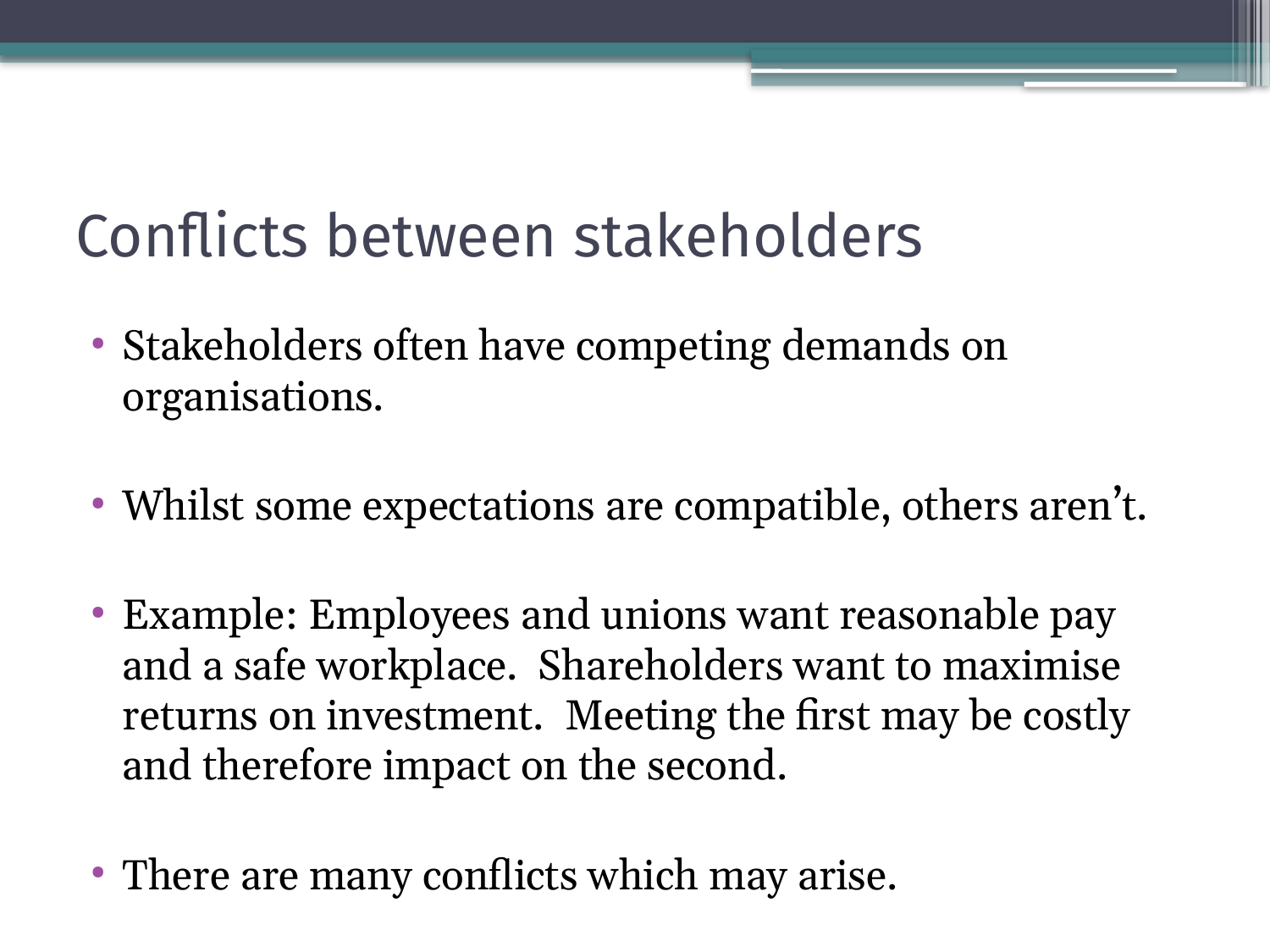

# Conflicts between stakeholders
Stakeholders often have competing demands on organisations.

Whilst some expectations are compatible, others aren’t.

Example: Employees and unions want reasonable pay and a safe workplace.  Shareholders want to maximise returns on investment.  Meeting the first may be costly and therefore impact on the second.

There are many conflicts which may arise.